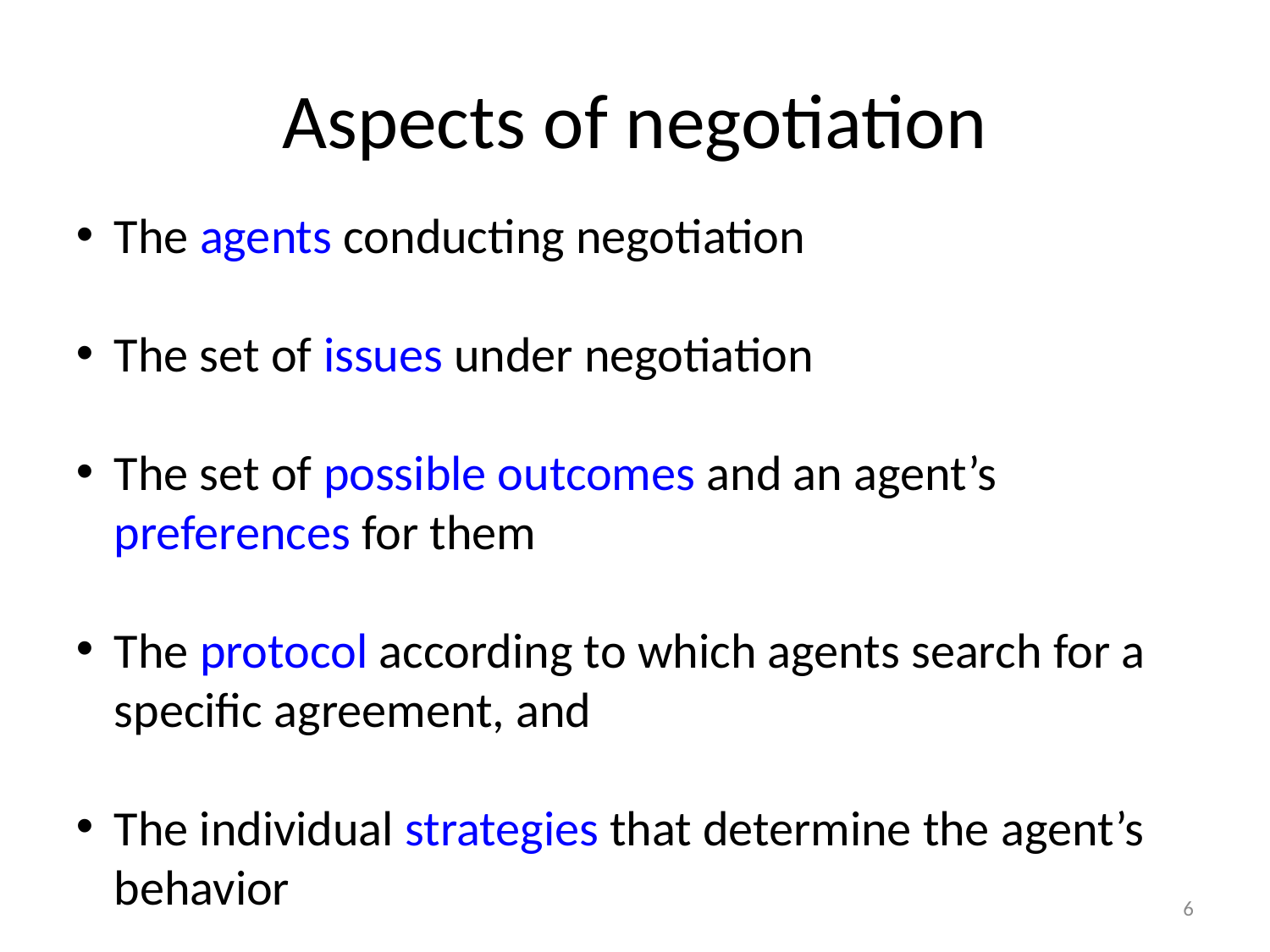

Aspects of negotiation
The agents conducting negotiation

The set of issues under negotiation

The set of possible outcomes and an agent’s preferences for them

The protocol according to which agents search for a specific agreement, and

The individual strategies that determine the agent’s behavior
6